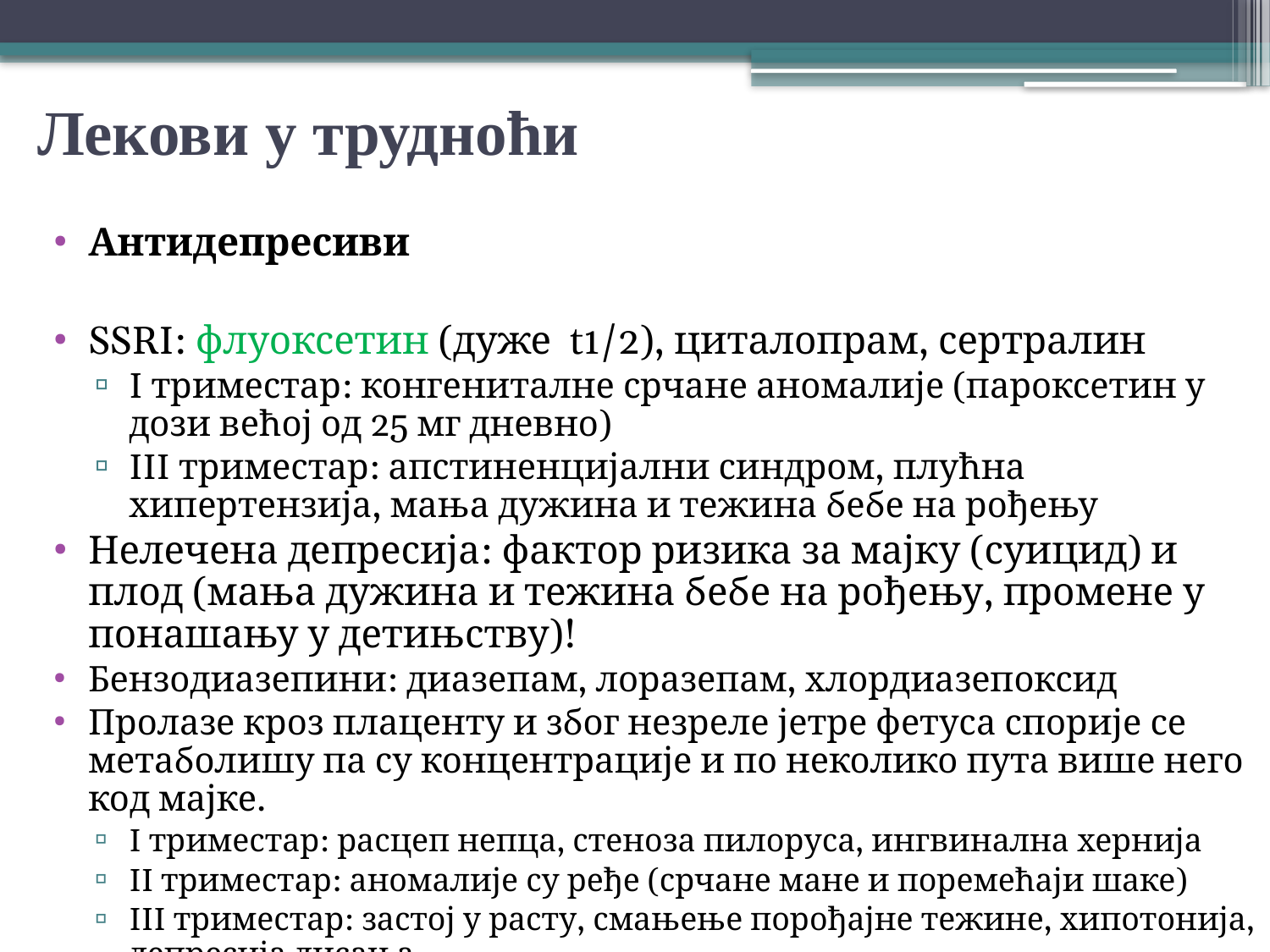

# Лекови у трудноћи
Антидепресиви

SSRI: флуоксетин (дуже  t1/2), циталопрам, сертралин
I триместар: конгениталне срчане аномалије (пароксетин у дози већој од 25 мг дневно)
III триместар: апстиненцијални синдром, плућна хипертензија, мања дужина и тежина бебе на рођењу
Нелечена депресија: фактор ризика за мајку (суицид) и плод (мања дужина и тежина бебе на рођењу, промене у понашању у детињству)!
Бензодиазепини: диазепам, лоразепам, хлордиазепоксид
Пролазе кроз плаценту и због незреле јетре фетуса спорије се метаболишу па су концентрације и по неколико пута више него код мајке.
I триместар: расцеп непца, стеноза пилоруса, ингвинална хернија
II триместар: аномалије су ређе (срчане мане и поремећаји шаке)
III триместар: застој у расту, смањење порођајне тежине, хипотонија, депресија дисања